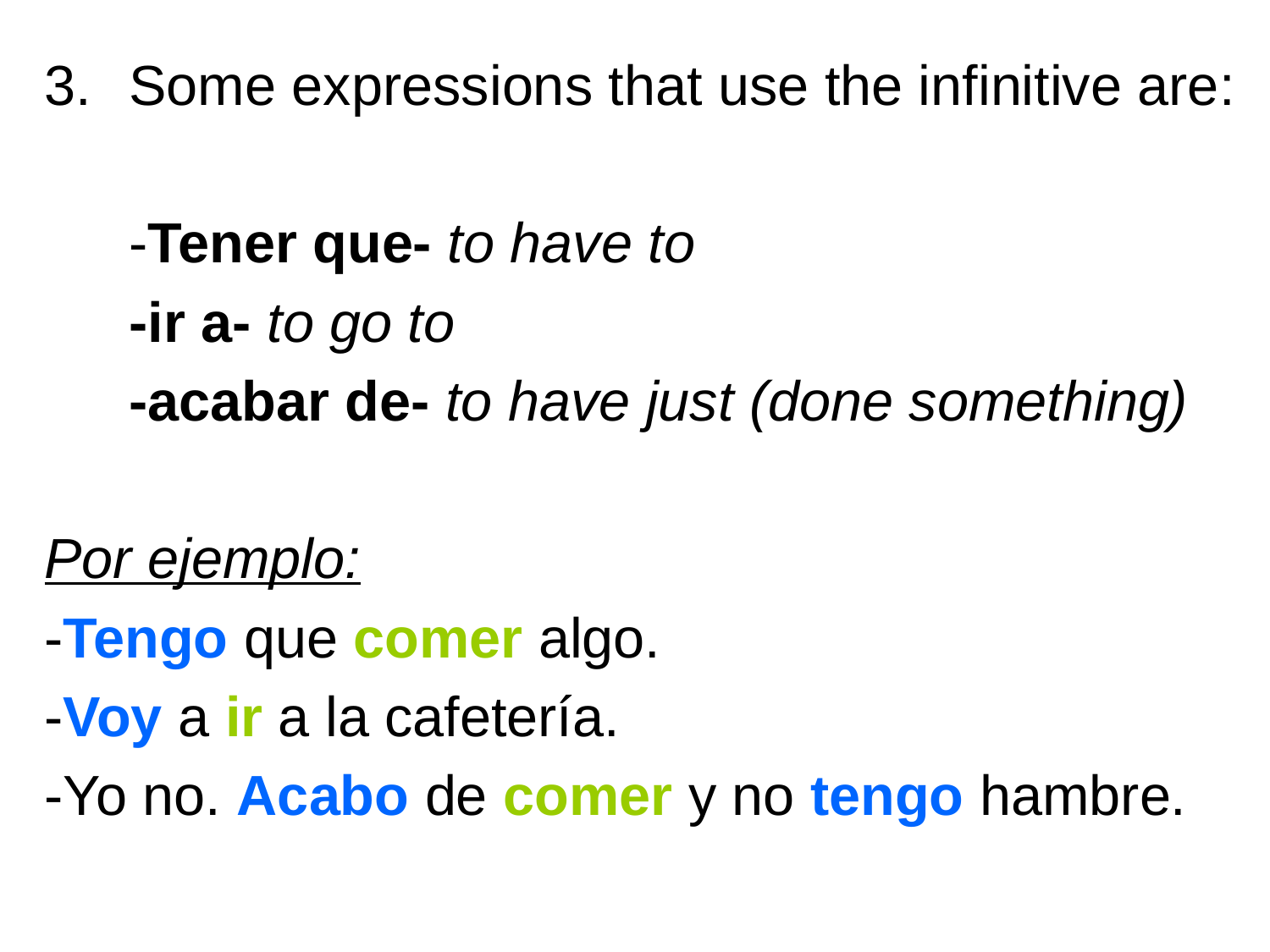

Some expressions that use the infinitive are:

	-Tener que- to have to
	-ir a- to go to
	-acabar de- to have just (done something)

Por ejemplo:
-Tengo que comer algo.
-Voy a ir a la cafetería.
-Yo no. Acabo de comer y no tengo hambre.